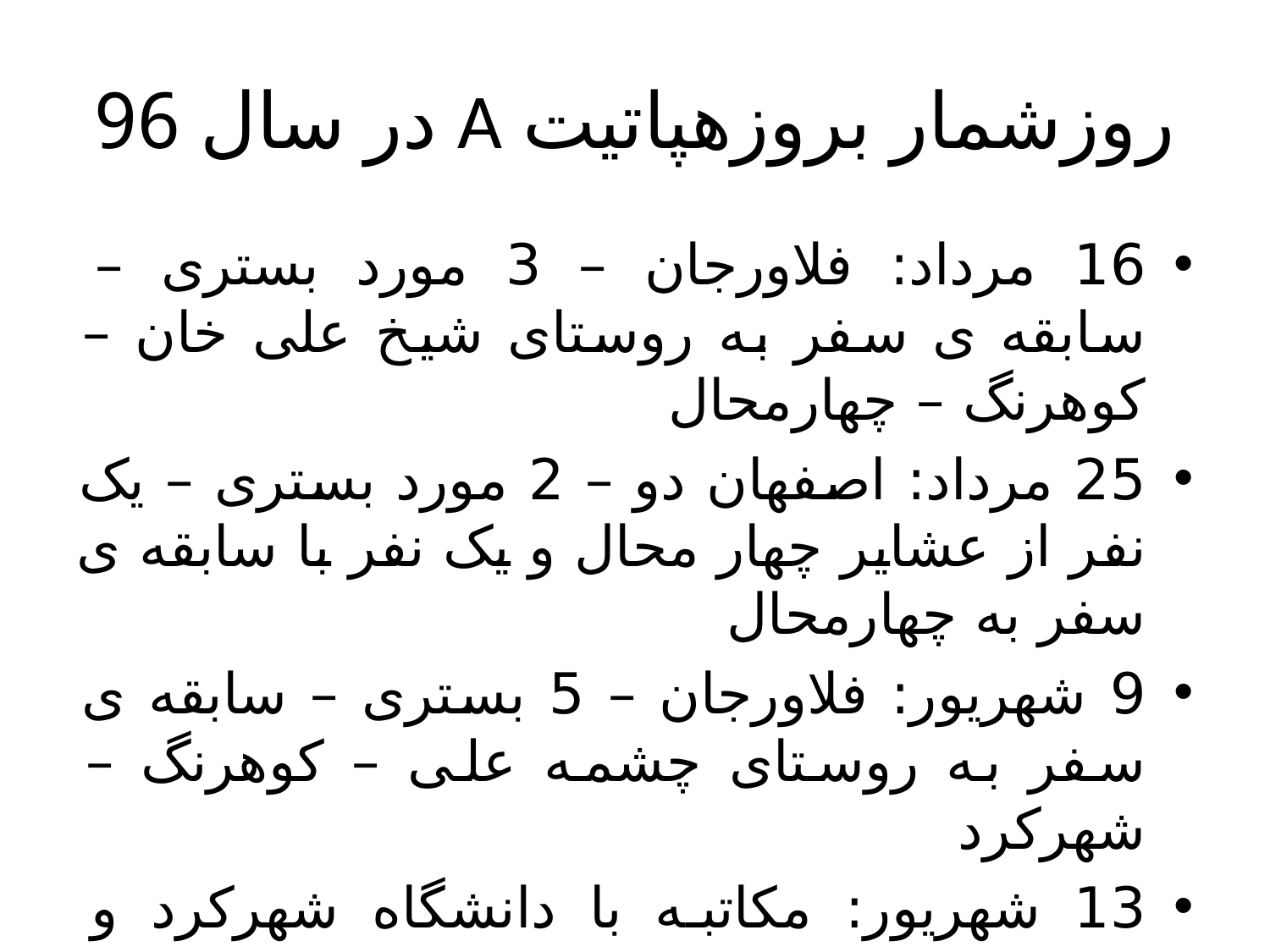

# روزشمار بروزهپاتیت A در سال 96
16 مرداد: فلاورجان – 3 مورد بستری – سابقه ی سفر به روستای شیخ علی خان – کوهرنگ – چهارمحال
25 مرداد: اصفهان دو – 2 مورد بستری – یک نفر از عشایر چهار محال و یک نفر با سابقه ی سفر به چهارمحال
9 شهریور: فلاورجان – 5 بستری – سابقه ی سفر به روستای چشمه علی – کوهرنگ – شهرکرد
13 شهریور: مکاتبه با دانشگاه شهرکرد و مرکز مدیریت بیماری ها و اعلام موارد فوق